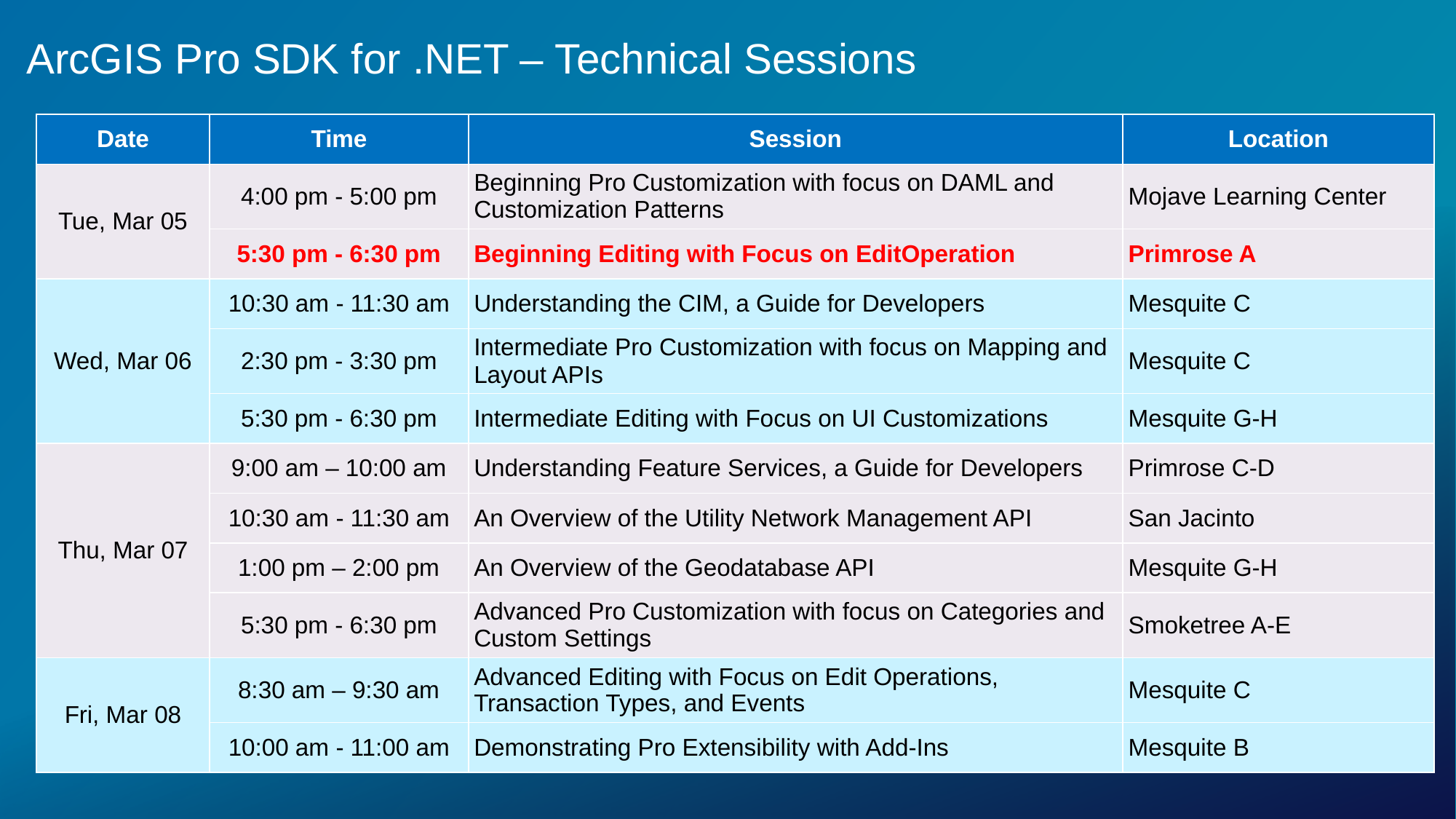

# ArcGIS Pro SDK for .NET – Technical Sessions
| Date | Time | Session | Location |
| --- | --- | --- | --- |
| Tue, Mar 05 | 4:00 pm - 5:00 pm | Beginning Pro Customization with focus on DAML and Customization Patterns | Mojave Learning Center |
|  | 5:30 pm - 6:30 pm | Beginning Editing with Focus on EditOperation | Primrose A |
| Wed, Mar 06 | 10:30 am - 11:30 am | Understanding the CIM, a Guide for Developers | Mesquite C |
|  | 2:30 pm - 3:30 pm | Intermediate Pro Customization with focus on Mapping and Layout APIs | Mesquite C |
|  | 5:30 pm - 6:30 pm | Intermediate Editing with Focus on UI Customizations | Mesquite G-H |
| Thu, Mar 07 | 9:00 am – 10:00 am | Understanding Feature Services, a Guide for Developers | Primrose C-D |
|  | 10:30 am - 11:30 am | An Overview of the Utility Network Management API | San Jacinto |
|  | 1:00 pm – 2:00 pm | An Overview of the Geodatabase API | Mesquite G-H |
|  | 5:30 pm - 6:30 pm | Advanced Pro Customization with focus on Categories and Custom Settings | Smoketree A-E |
| Fri, Mar 08 | 8:30 am – 9:30 am | Advanced Editing with Focus on Edit Operations, Transaction Types, and Events | Mesquite C |
|  | 10:00 am - 11:00 am | Demonstrating Pro Extensibility with Add-Ins | Mesquite B |